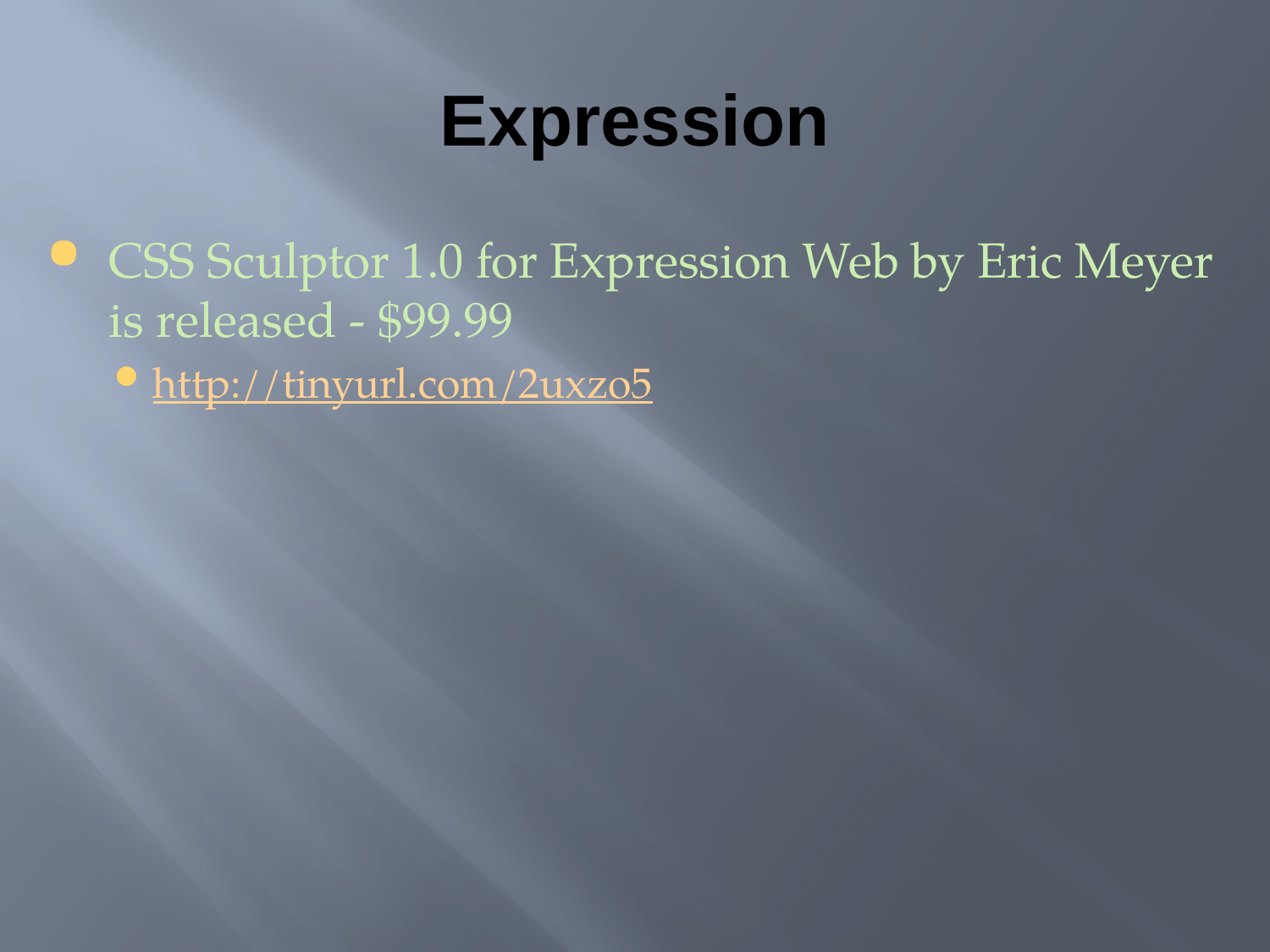

# Expression
CSS Sculptor 1.0 for Expression Web by Eric Meyer is released - $99.99
http://tinyurl.com/2uxzo5